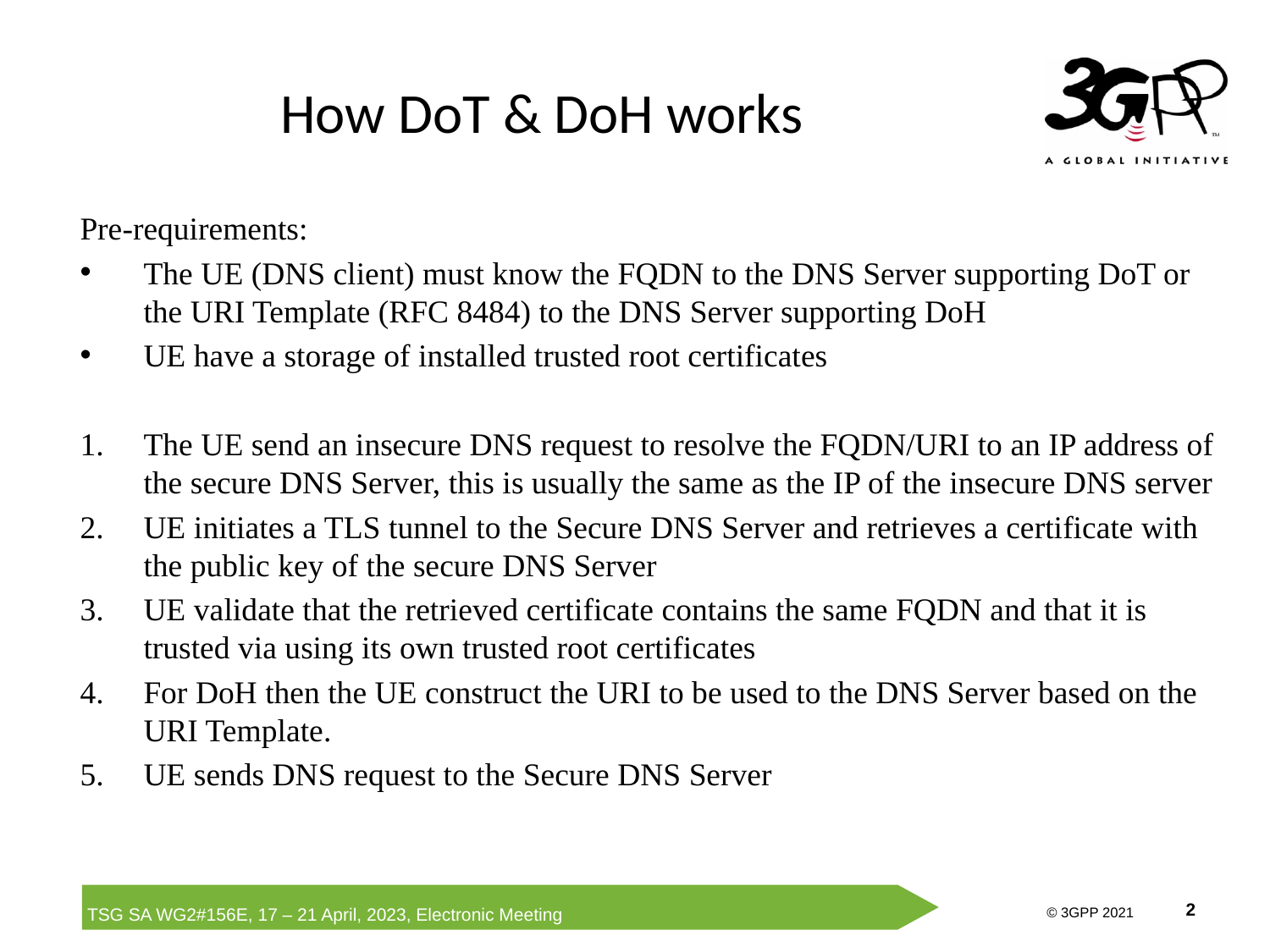

# How DoT & DoH works
Pre-requirements:
The UE (DNS client) must know the FQDN to the DNS Server supporting DoT or the URI Template (RFC 8484) to the DNS Server supporting DoH
UE have a storage of installed trusted root certificates

The UE send an insecure DNS request to resolve the FQDN/URI to an IP address of the secure DNS Server, this is usually the same as the IP of the insecure DNS server
UE initiates a TLS tunnel to the Secure DNS Server and retrieves a certificate with the public key of the secure DNS Server
UE validate that the retrieved certificate contains the same FQDN and that it is trusted via using its own trusted root certificates
For DoH then the UE construct the URI to be used to the DNS Server based on the URI Template.
UE sends DNS request to the Secure DNS Server